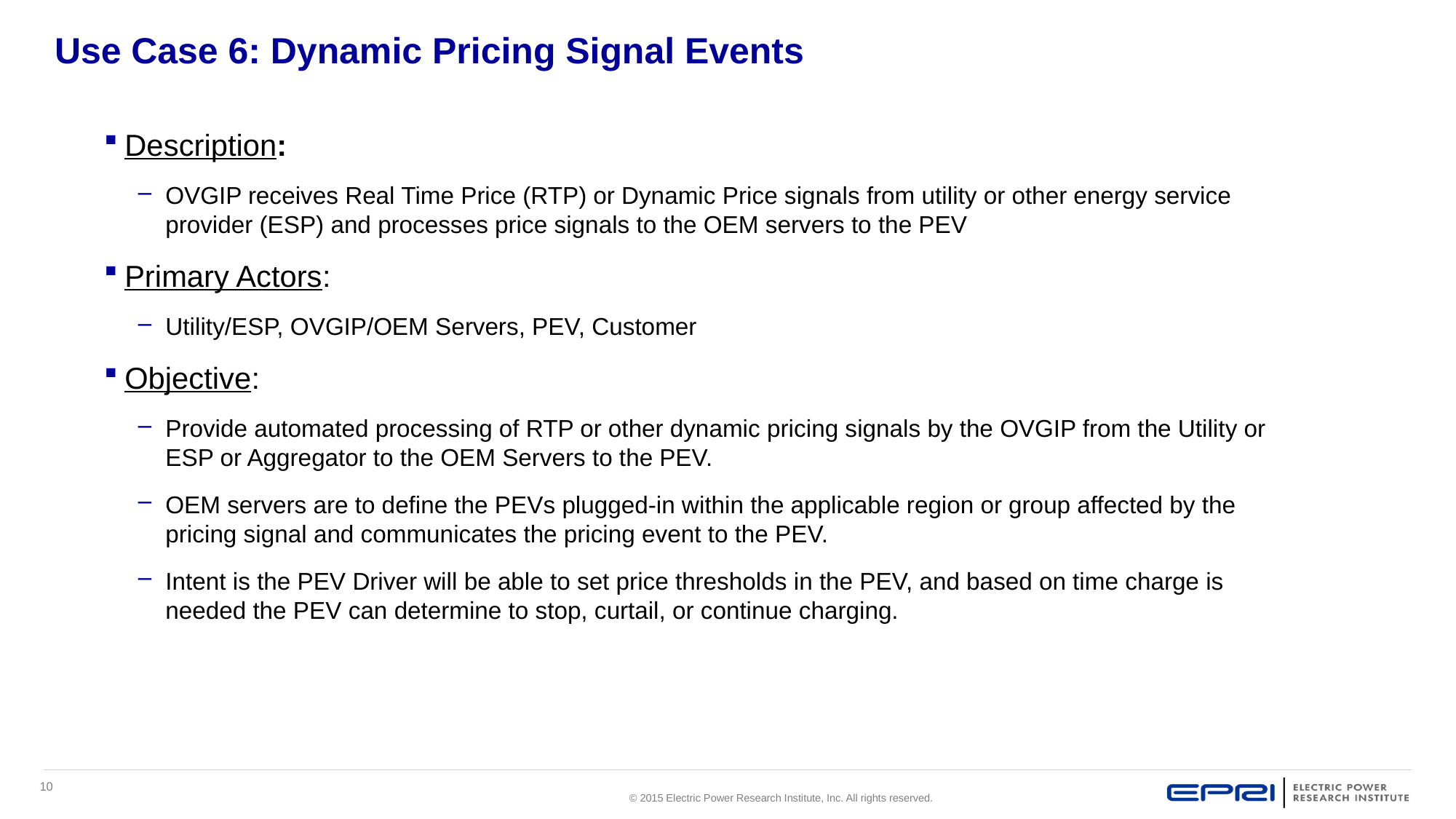

# Use Case 6: Dynamic Pricing Signal Events
Description:
OVGIP receives Real Time Price (RTP) or Dynamic Price signals from utility or other energy service provider (ESP) and processes price signals to the OEM servers to the PEV
Primary Actors:
Utility/ESP, OVGIP/OEM Servers, PEV, Customer
Objective:
Provide automated processing of RTP or other dynamic pricing signals by the OVGIP from the Utility or ESP or Aggregator to the OEM Servers to the PEV.
OEM servers are to define the PEVs plugged-in within the applicable region or group affected by the pricing signal and communicates the pricing event to the PEV.
Intent is the PEV Driver will be able to set price thresholds in the PEV, and based on time charge is needed the PEV can determine to stop, curtail, or continue charging.